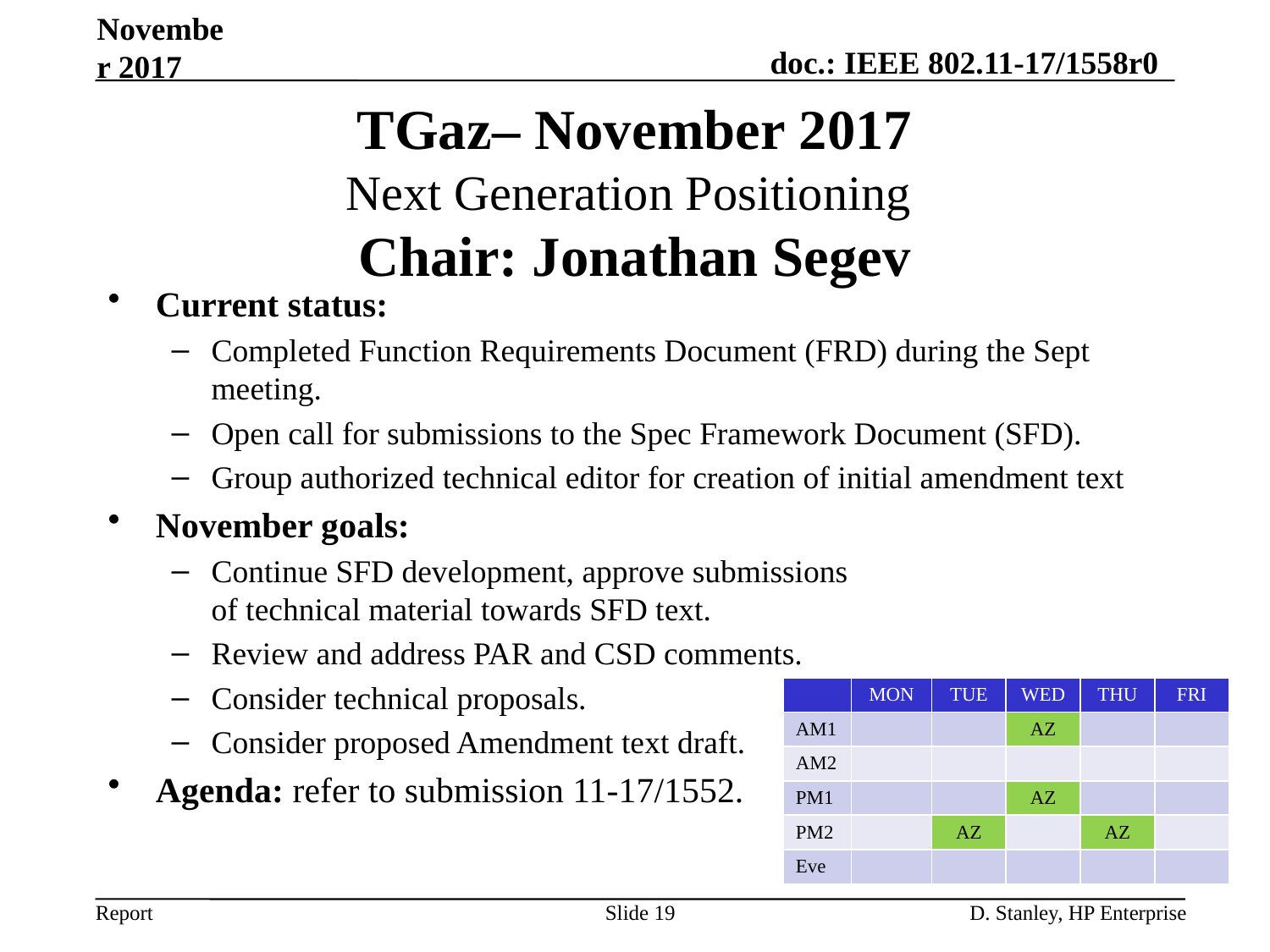

November 2017
# TGaz– November 2017 Next Generation Positioning Chair: Jonathan Segev
Current status:
Completed Function Requirements Document (FRD) during the Sept meeting.
Open call for submissions to the Spec Framework Document (SFD).
Group authorized technical editor for creation of initial amendment text
November goals:
Continue SFD development, approve submissions
of technical material towards SFD text.
Review and address PAR and CSD comments.
Consider technical proposals.
Consider proposed Amendment text draft.
Agenda: refer to submission 11-17/1552.

|  | MON | TUE | WED | THU | FRI |
| --- | --- | --- | --- | --- | --- |
| AM1 |  |  | AZ |  |  |
| AM2 |  |  |  |  |  |
| PM1 |  |  | AZ |  |  |
| PM2 |  | AZ |  | AZ |  |
| Eve |  |  |  |  |  |
Slide 19
D. Stanley, HP Enterprise